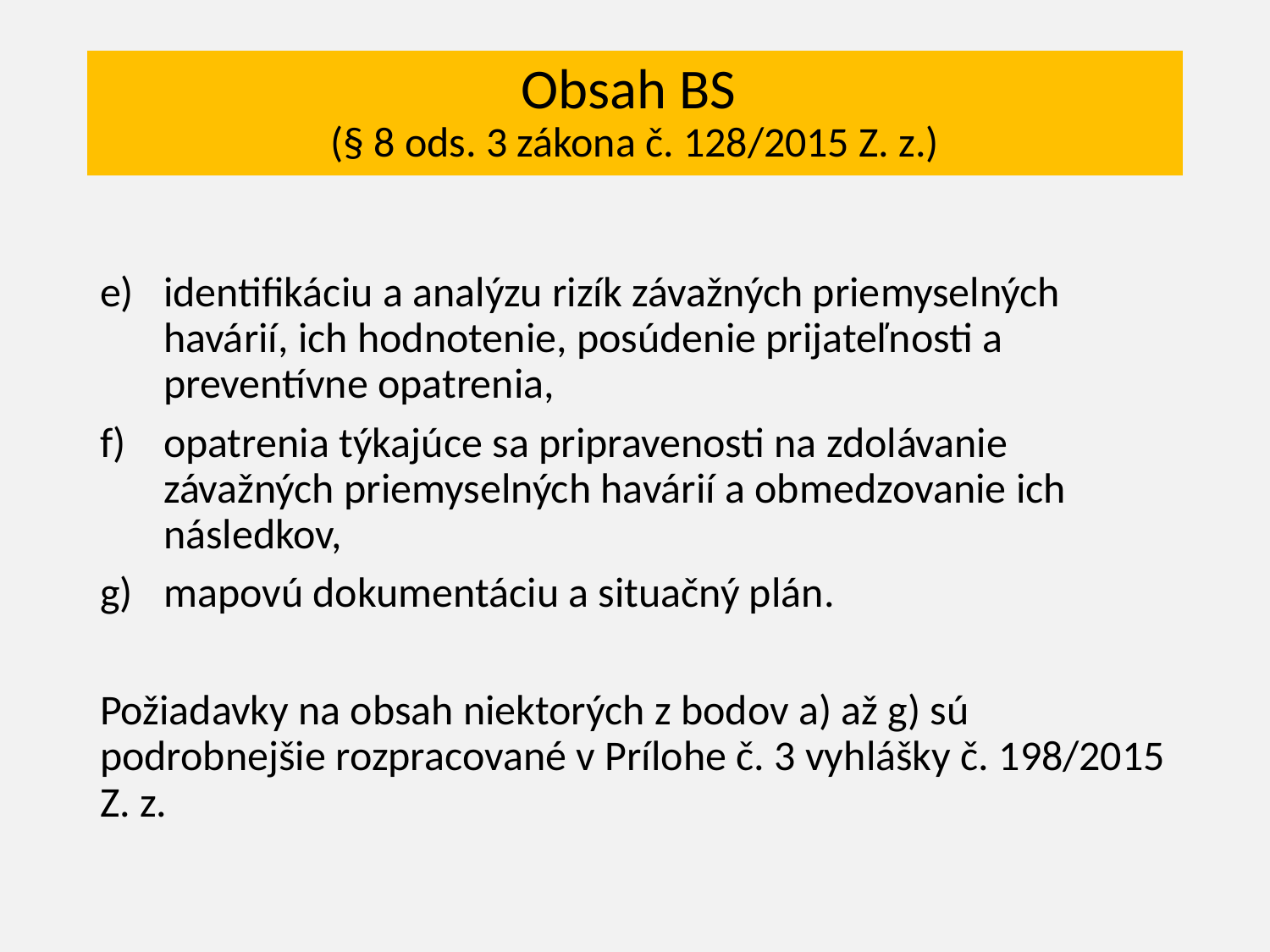

# Obsah BS (§ 8 ods. 3 zákona č. 128/2015 Z. z.)

identifikáciu a analýzu rizík závažných priemyselných havárií, ich hodnotenie, posúdenie prijateľnosti a preventívne opatrenia,
opatrenia týkajúce sa pripravenosti na zdolávanie závažných priemyselných havárií a obmedzovanie ich následkov,
mapovú dokumentáciu a situačný plán.

Požiadavky na obsah niektorých z bodov a) až g) sú podrobnejšie rozpracované v Prílohe č. 3 vyhlášky č. 198/2015 Z. z.